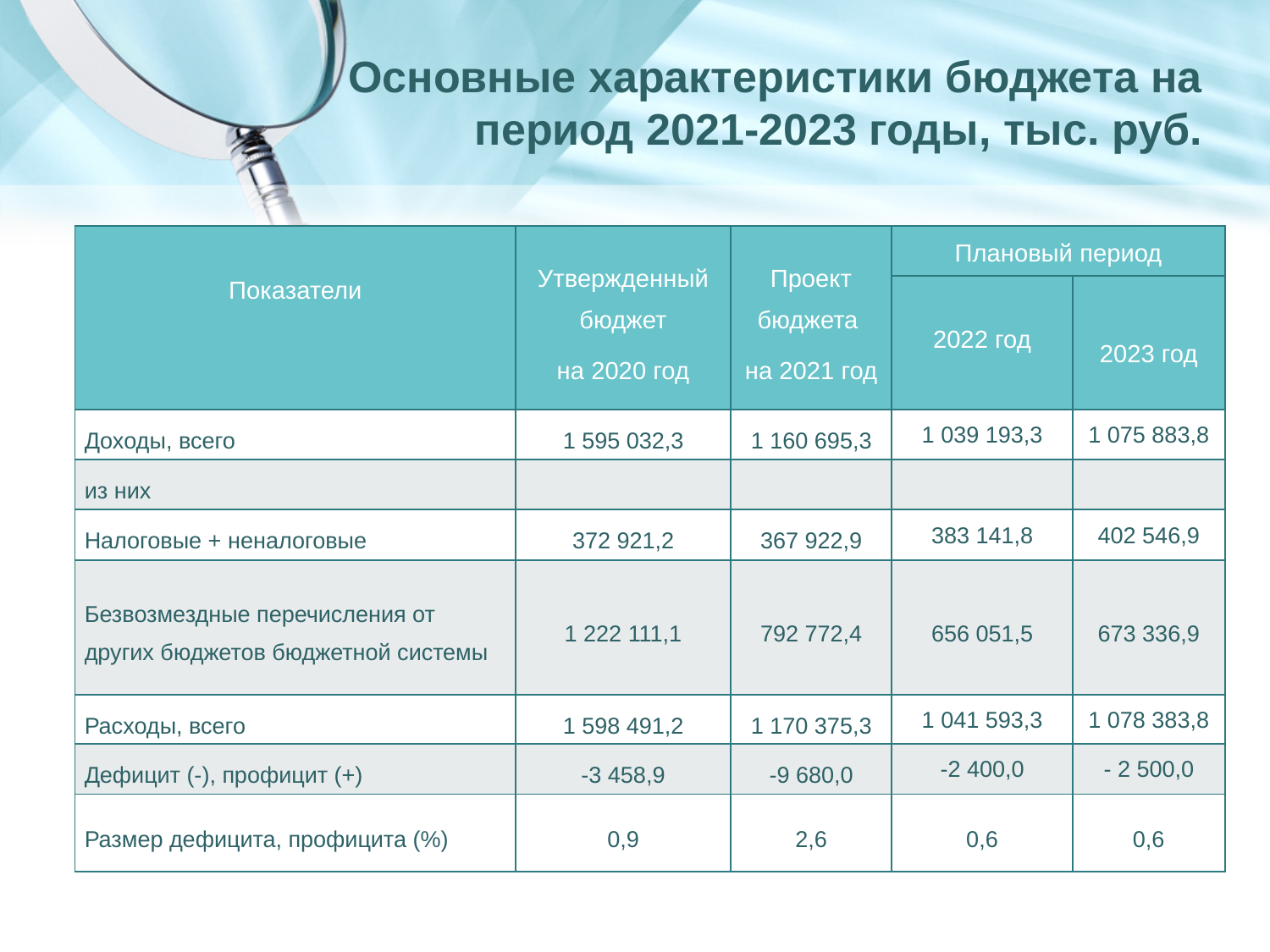

# Основные характеристики бюджета на период 2021-2023 годы, тыс. руб.
| Показатели | Утвержденный бюджет на 2020 год | Проект бюджета на 2021 год | Плановый период |  |
| --- | --- | --- | --- | --- |
|  |  |  | 2022 год | 2023 год |
| Доходы, всего | 1 595 032,3 | 1 160 695,3 | 1 039 193,3 | 1 075 883,8 |
| из них |  |  |  |  |
| Налоговые + неналоговые | 372 921,2 | 367 922,9 | 383 141,8 | 402 546,9 |
| Безвозмездные перечисления от других бюджетов бюджетной системы | 1 222 111,1 | 792 772,4 | 656 051,5 | 673 336,9 |
| Расходы, всего | 1 598 491,2 | 1 170 375,3 | 1 041 593,3 | 1 078 383,8 |
| Дефицит (-), профицит (+) | -3 458,9 | -9 680,0 | -2 400,0 | - 2 500,0 |
| Размер дефицита, профицита (%) | 0,9 | 2,6 | 0,6 | 0,6 |